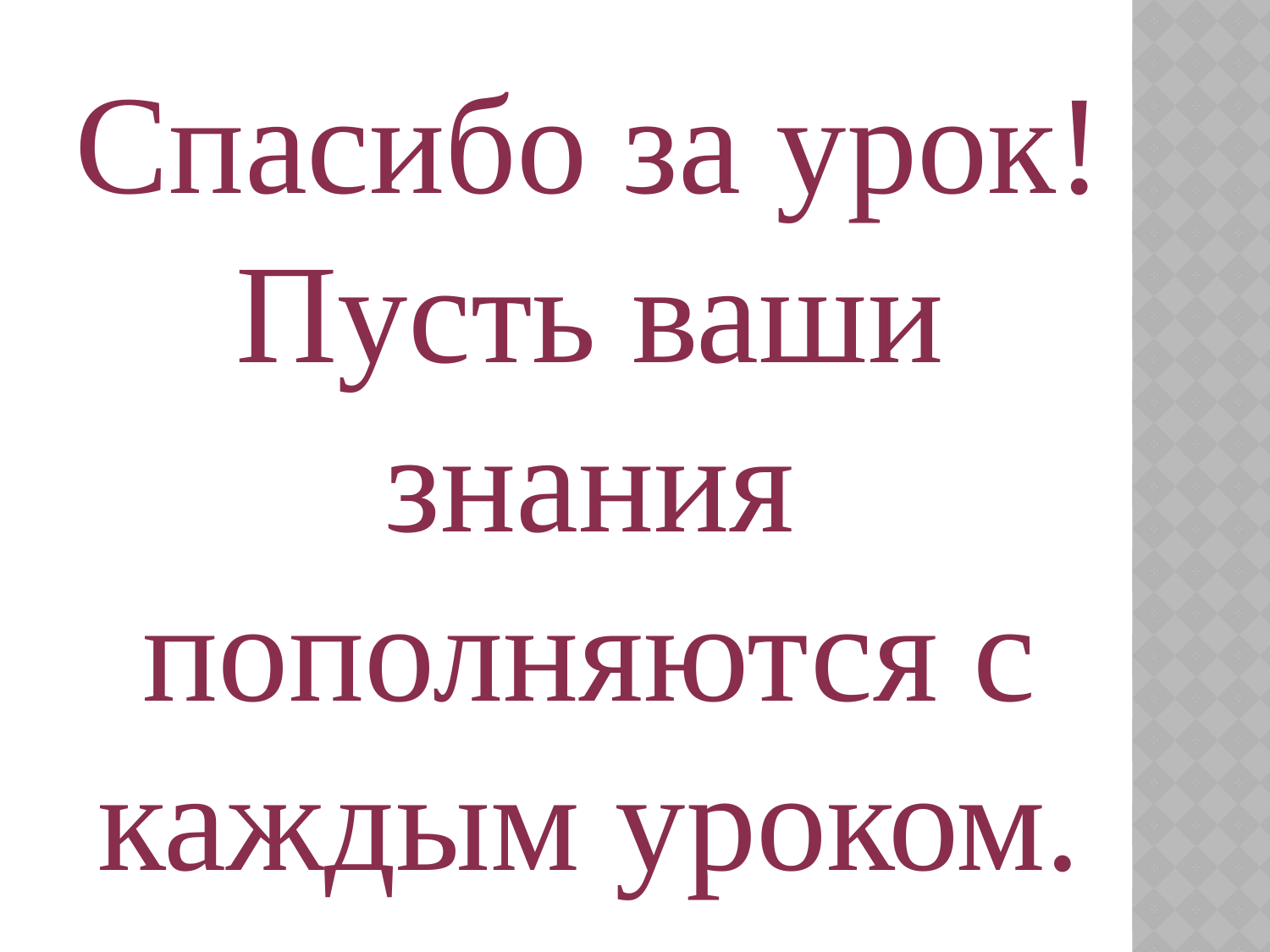

Спасибо за урок!
Пусть ваши знания пополняются с каждым уроком.